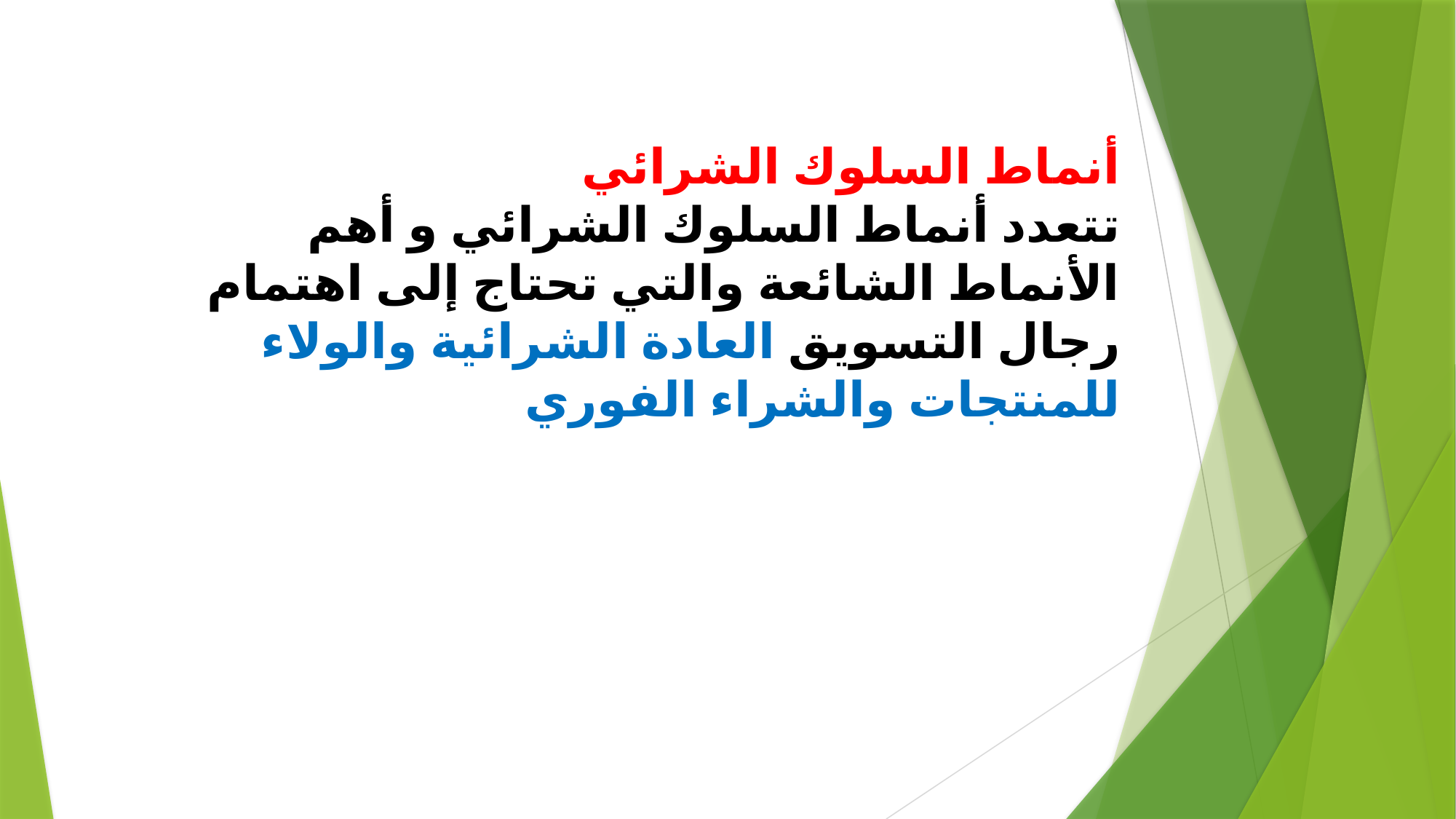

أنماط السلوك الشرائي
تتعدد أنماط السلوك الشرائي و أهم الأنماط الشائعة والتي تحتاج إلى اهتمام رجال التسويق العادة الشرائية والولاء للمنتجات والشراء الفوري